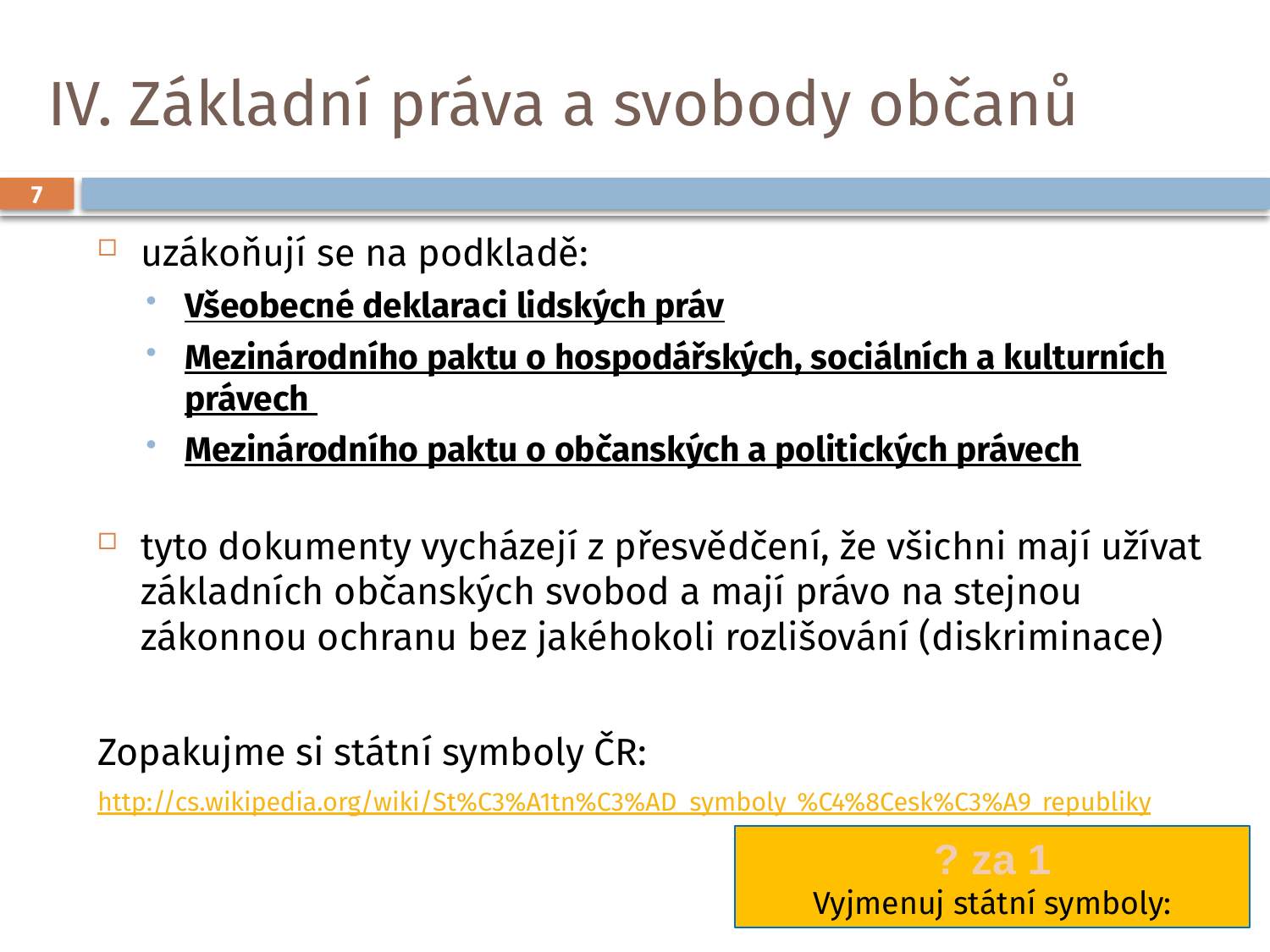

# IV. Základní práva a svobody občanů
7
uzákoňují se na podkladě:
Všeobecné deklaraci lidských práv
Mezinárodního paktu o hospodářských, sociálních a kulturních právech
Mezinárodního paktu o občanských a politických právech

tyto dokumenty vycházejí z přesvědčení, že všichni mají užívat základních občanských svobod a mají právo na stejnou zákonnou ochranu bez jakéhokoli rozlišování (diskriminace)

Zopakujme si státní symboly ČR:
http://cs.wikipedia.org/wiki/St%C3%A1tn%C3%AD_symboly_%C4%8Cesk%C3%A9_republiky

? za 1
Vyjmenuj státní symboly: